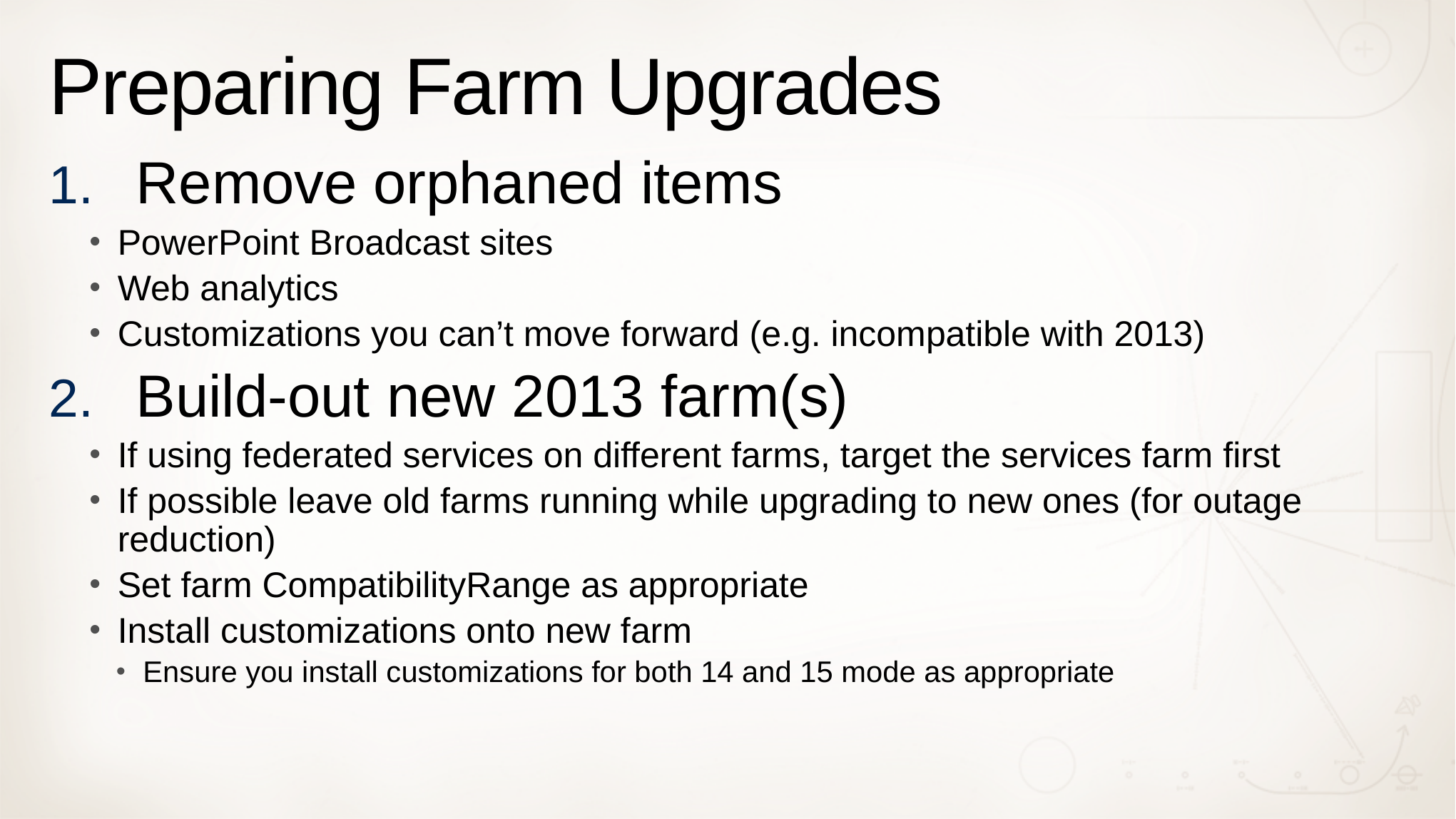

# Preparing Farm Upgrades
Remove orphaned items
PowerPoint Broadcast sites
Web analytics
Customizations you can’t move forward (e.g. incompatible with 2013)
Build-out new 2013 farm(s)
If using federated services on different farms, target the services farm first
If possible leave old farms running while upgrading to new ones (for outage reduction)
Set farm CompatibilityRange as appropriate
Install customizations onto new farm
Ensure you install customizations for both 14 and 15 mode as appropriate